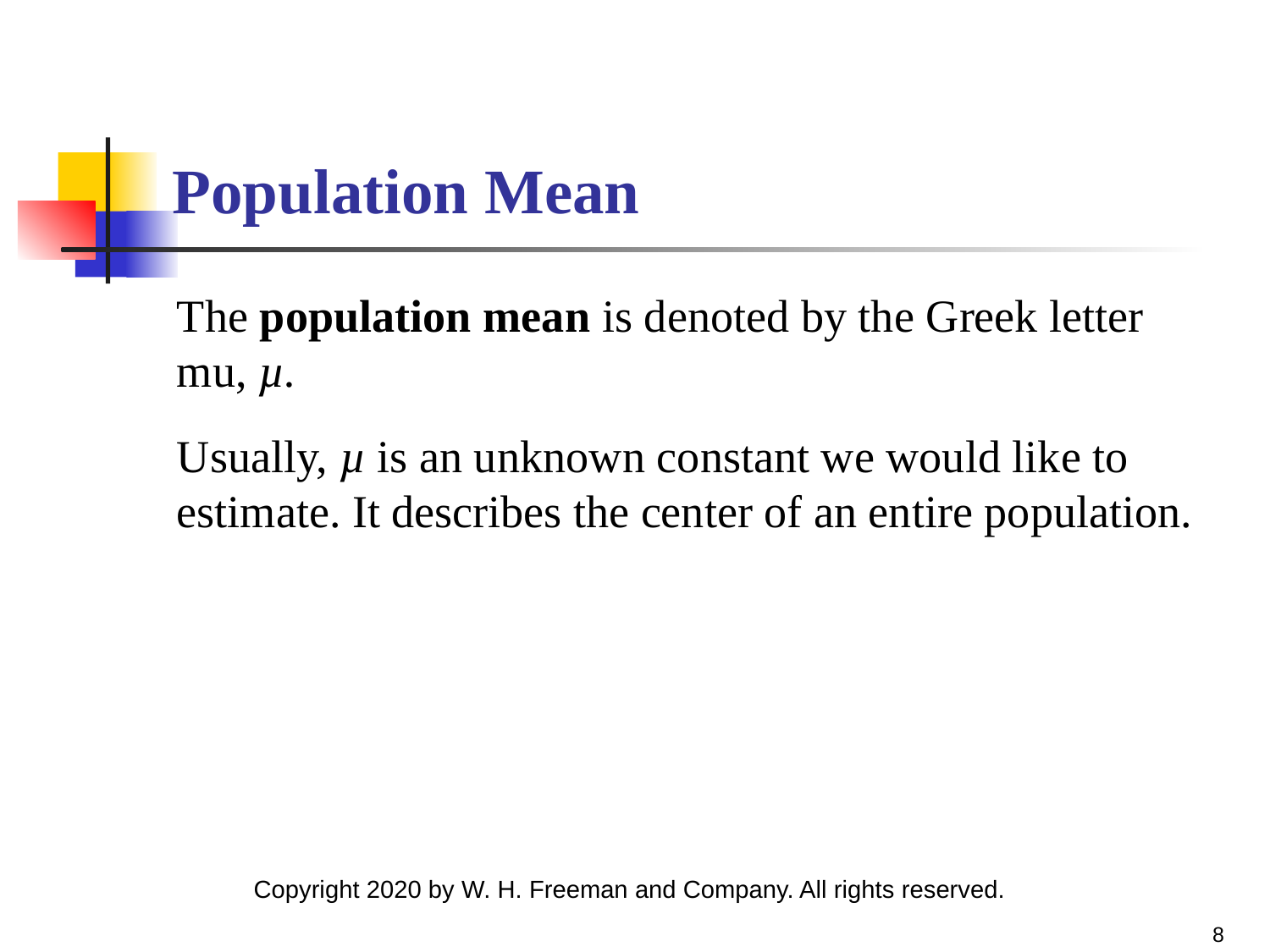

# Population Mean
The population mean is denoted by the Greek letter mu, µ.
Usually, µ is an unknown constant we would like to estimate. It describes the center of an entire population.